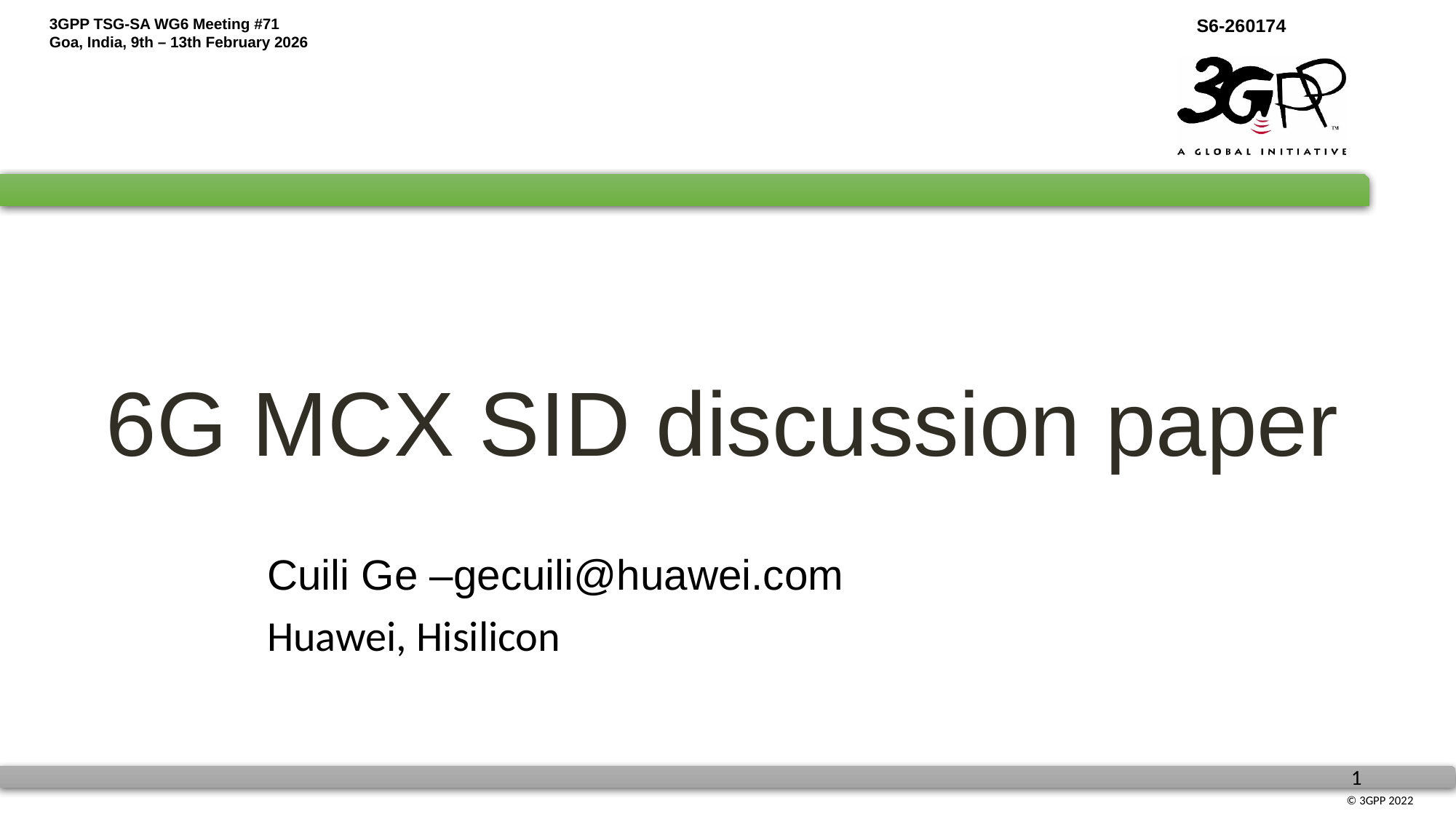

# 6G MCX SID discussion paper
Cuili Ge –gecuili@huawei.com
Huawei, Hisilicon